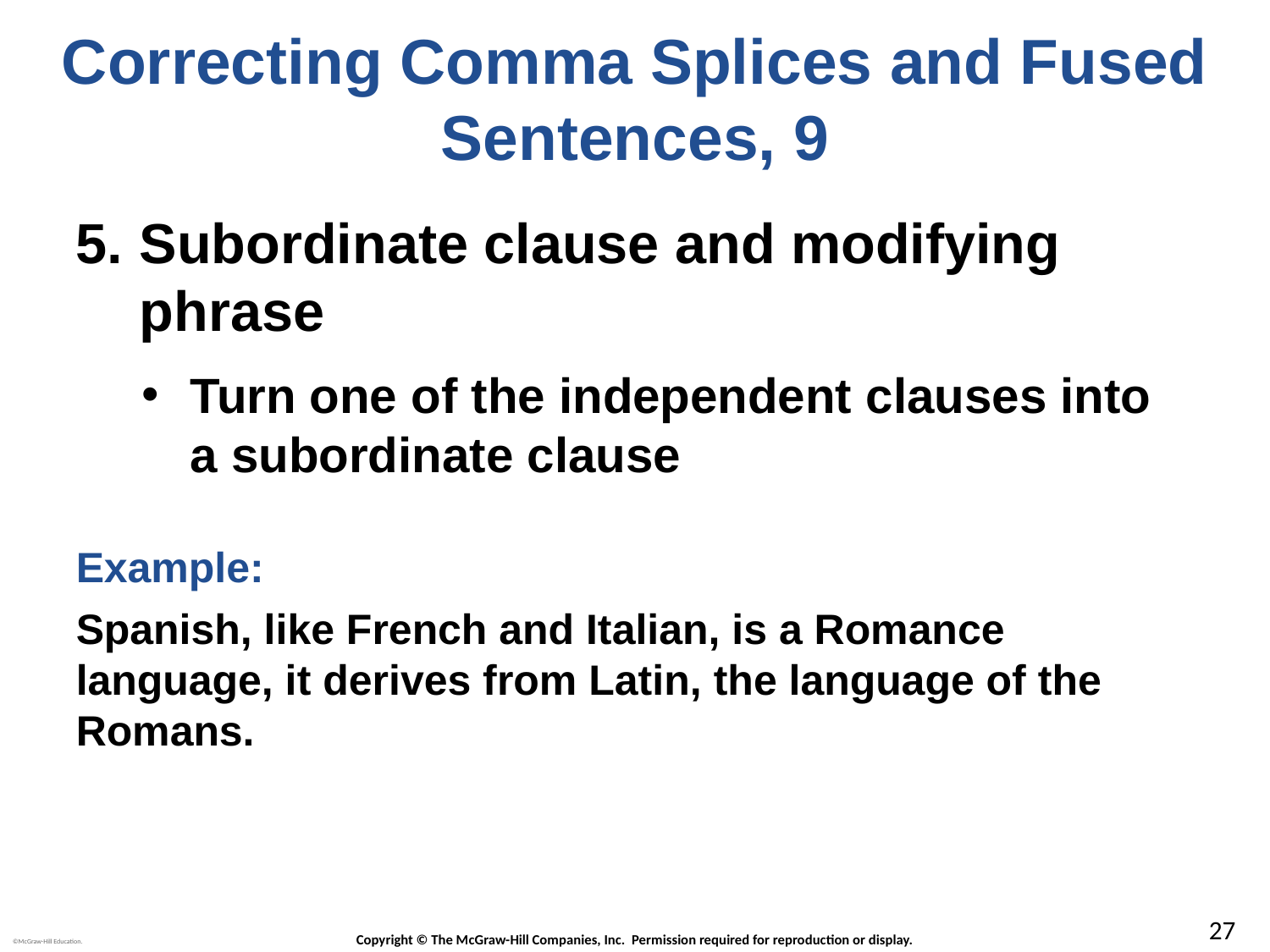

# Correcting Comma Splices and Fused Sentences, 9
Subordinate clause and modifying phrase
Turn one of the independent clauses into a subordinate clause
Example:
Spanish, like French and Italian, is a Romance language, it derives from Latin, the language of the Romans.